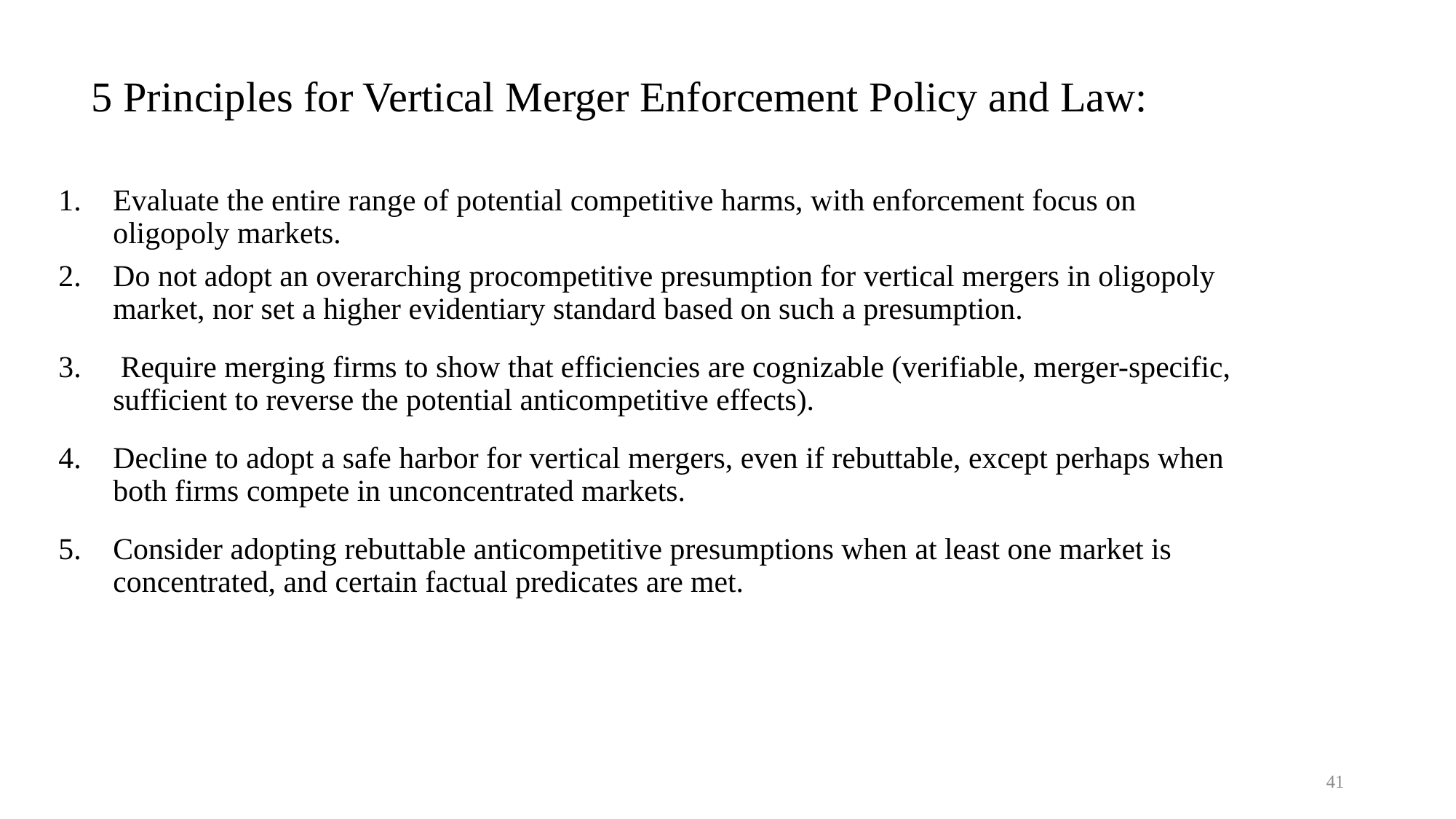

# 5 Principles for Vertical Merger Enforcement Policy and Law:
Evaluate the entire range of potential competitive harms, with enforcement focus on oligopoly markets.
Do not adopt an overarching procompetitive presumption for vertical mergers in oligopoly market, nor set a higher evidentiary standard based on such a presumption.
 Require merging firms to show that efficiencies are cognizable (verifiable, merger-specific, sufficient to reverse the potential anticompetitive effects).
Decline to adopt a safe harbor for vertical mergers, even if rebuttable, except perhaps when both firms compete in unconcentrated markets.
Consider adopting rebuttable anticompetitive presumptions when at least one market is concentrated, and certain factual predicates are met.

41